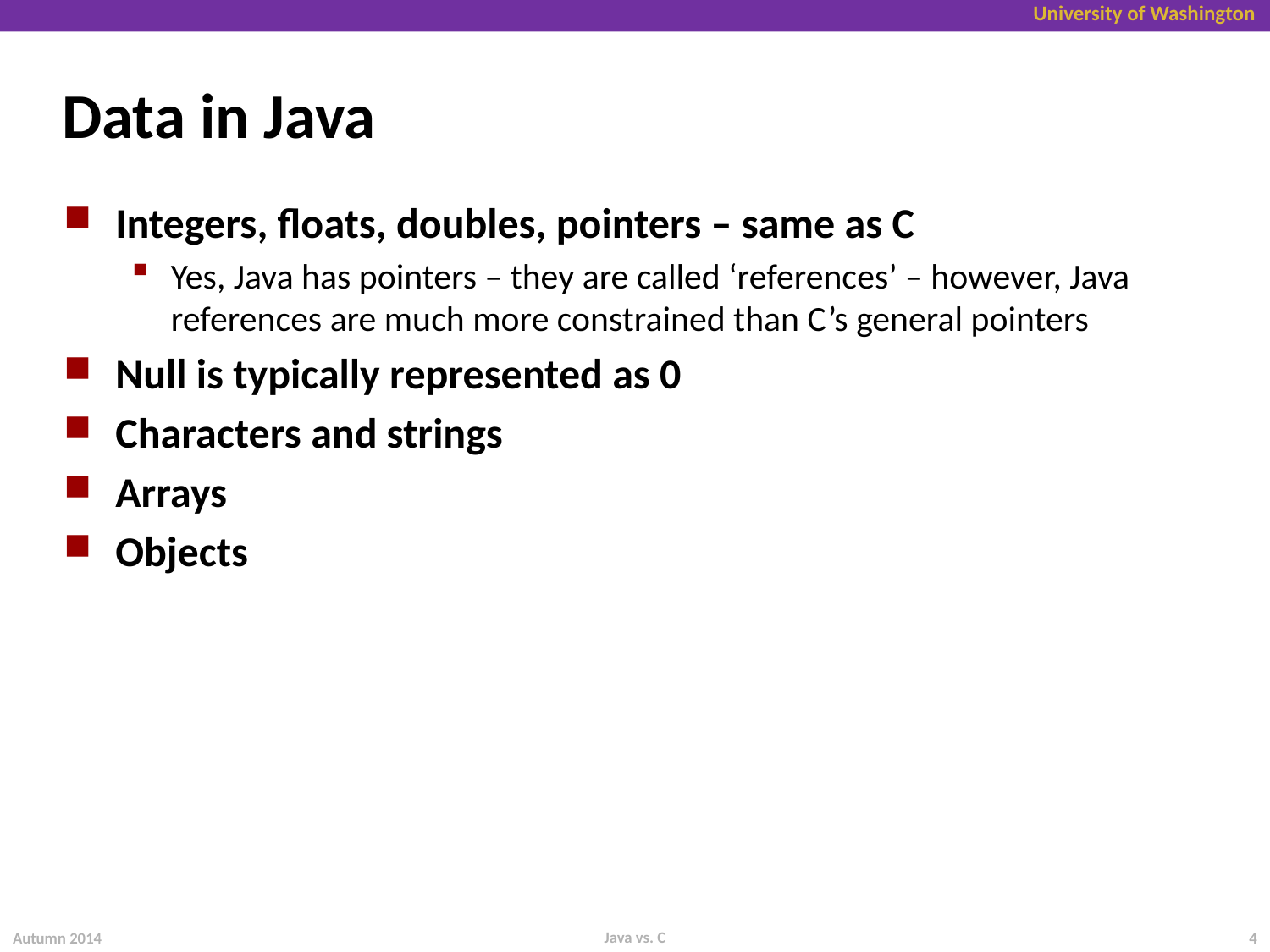

# Data in Java
Integers, floats, doubles, pointers – same as C
Yes, Java has pointers – they are called ‘references’ – however, Java references are much more constrained than C’s general pointers
Null is typically represented as 0
Characters and strings
Arrays
Objects
Java vs. C
Autumn 2014
4